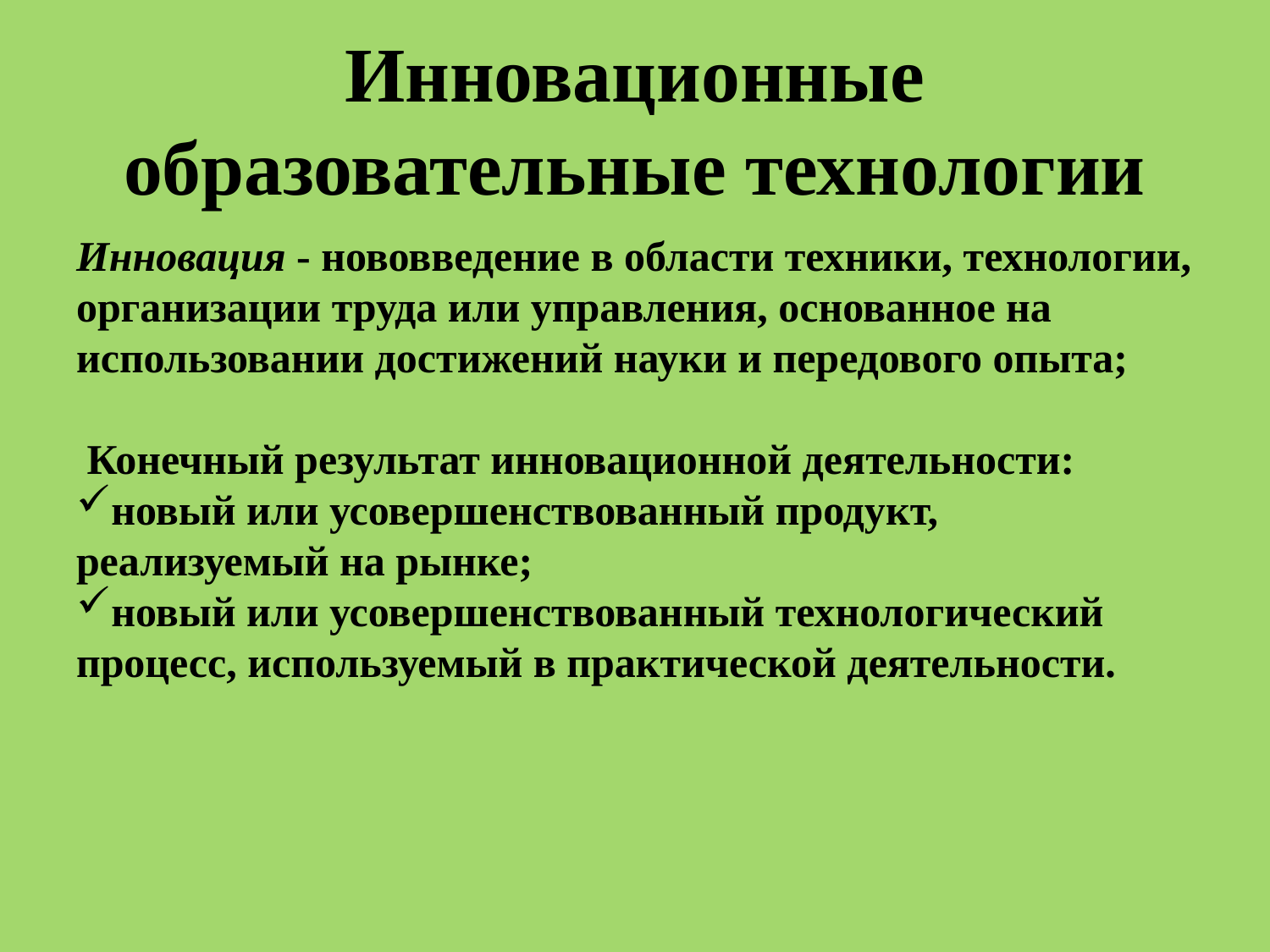

# Инновационные образовательные технологии
Инновация - нововведение в области техники, технологии, организации труда или управления, основанное на использовании достижений науки и передового опыта;

 Конечный результат инновационной деятельности:
новый или усовершенствованный продукт, реализуемый на рынке;
новый или усовершенствованный технологический процесс, используемый в практической деятельности.